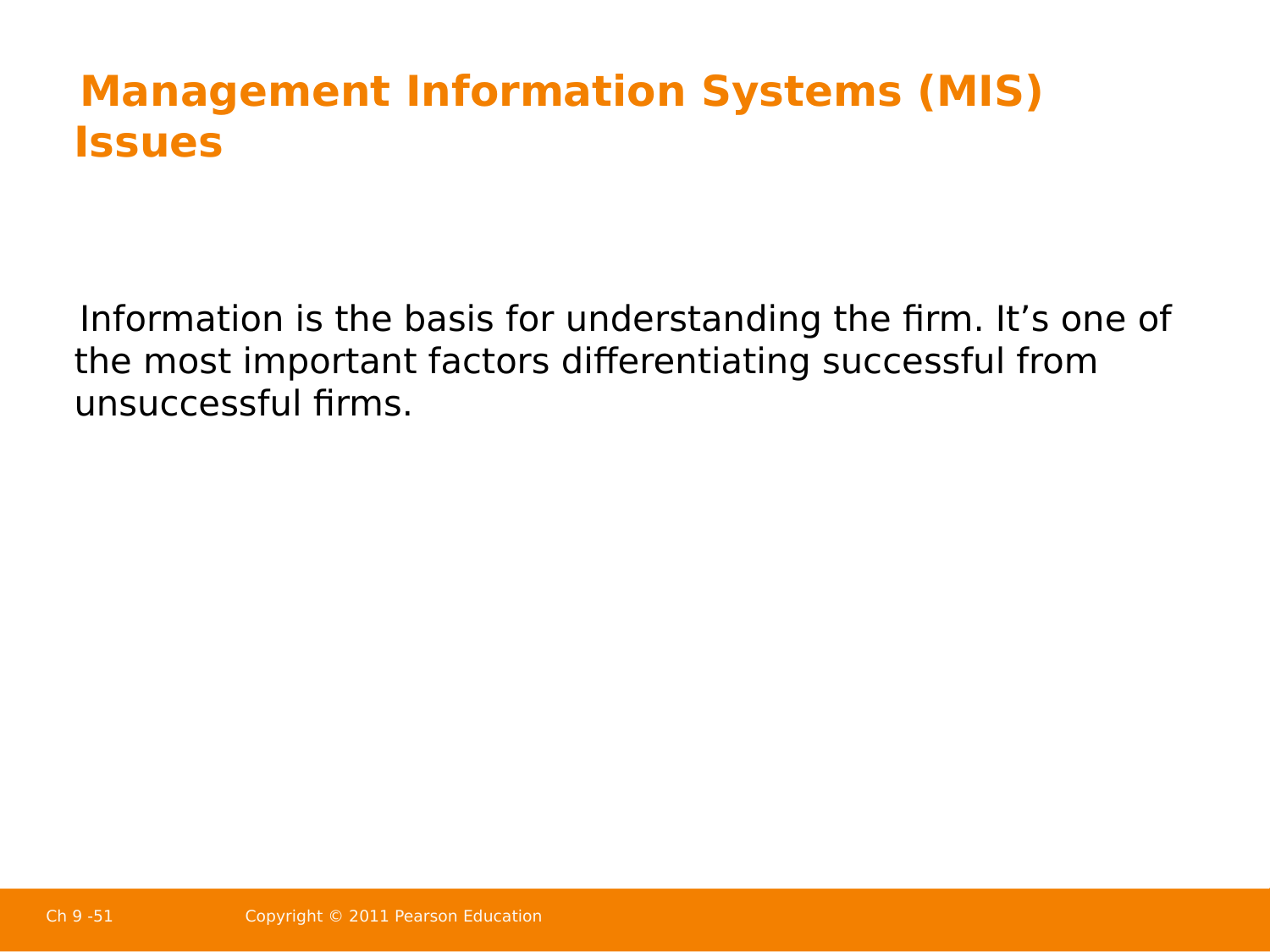

Management Information Systems (MIS) Issues
Information is the basis for understanding the firm. It’s one of the most important factors differentiating successful from unsuccessful firms.
Ch 9 -51
Copyright © 2011 Pearson Education